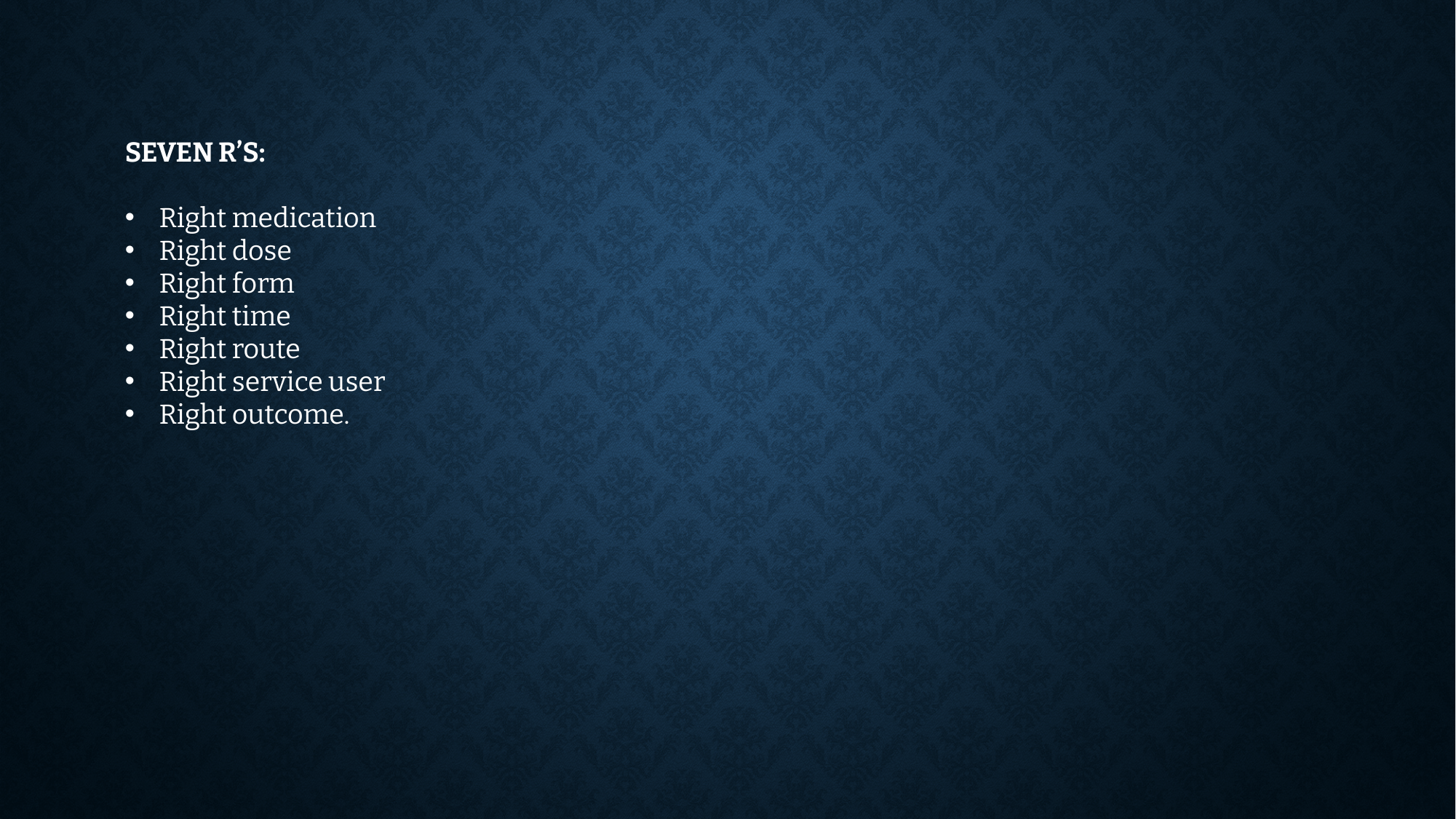

SEVEN R’S:

Right medication
Right dose
Right form
Right time
Right route
Right service user
Right outcome.